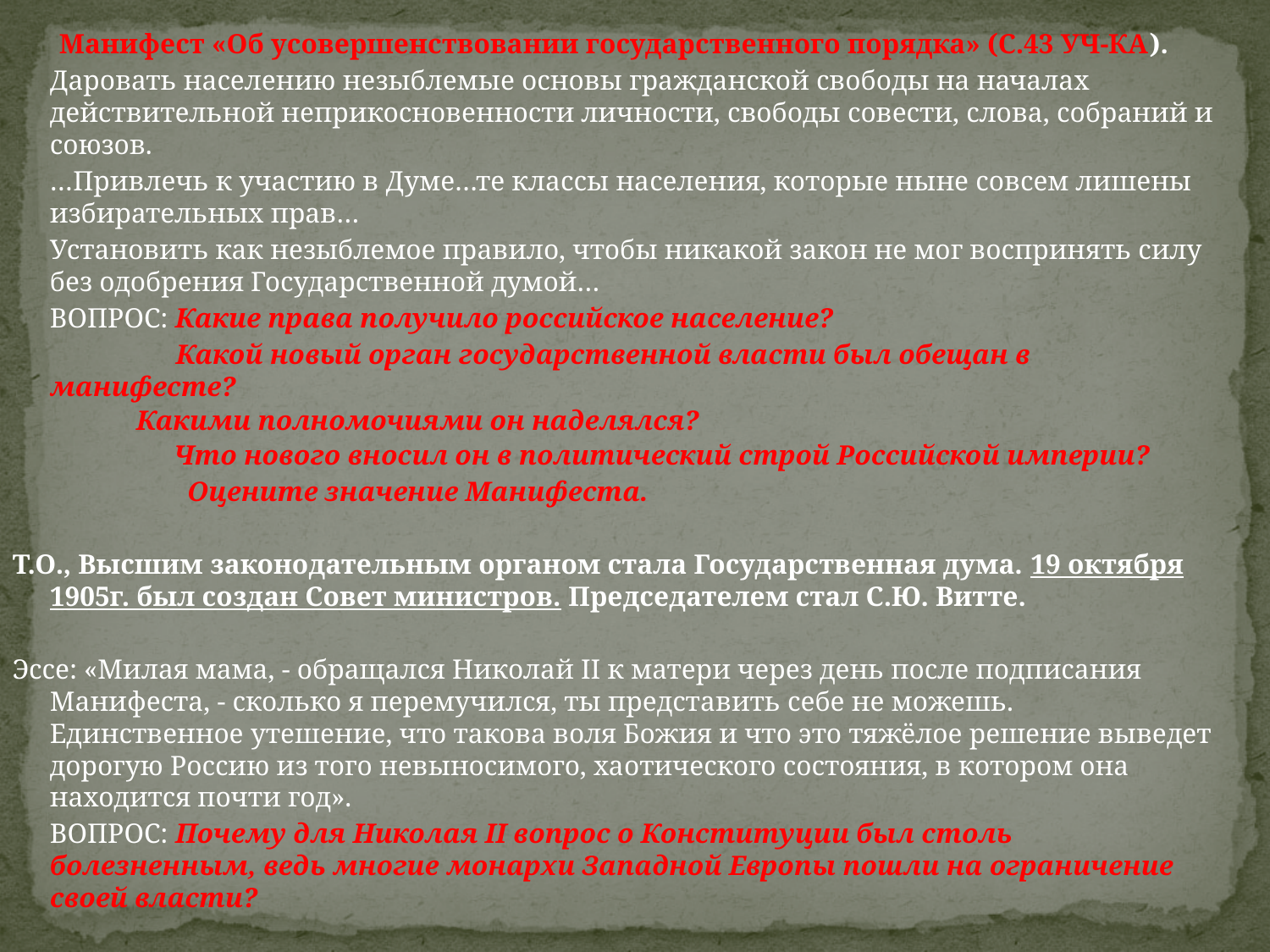

Манифест «Об усовершенствовании государственного порядка» (С.43 УЧ-КА).
	Даровать населению незыблемые основы гражданской свободы на началах действительной неприкосновенности личности, свободы совести, слова, собраний и союзов.
	…Привлечь к участию в Думе…те классы населения, которые ныне совсем лишены избирательных прав…
	Установить как незыблемое правило, чтобы никакой закон не мог воспринять силу без одобрения Государственной думой…
	ВОПРОС: Какие права получило российское население?
	                  Какой новый орган государственной власти был обещан в манифесте?
		       Какими полномочиями он наделялся?
                 Что нового вносил он в политический строй Российской империи?
                         Оцените значение Манифеста.

Т.О., Высшим законодательным органом стала Государственная дума. 19 октября 1905г. был создан Совет министров. Председателем стал С.Ю. Витте.

Эссе: «Милая мама, - обращался Николай II к матери через день после подписания Манифеста, - сколько я перемучился, ты представить себе не можешь. Единственное утешение, что такова воля Божия и что это тяжёлое решение выведет дорогую Россию из того невыносимого, хаотического состояния, в котором она находится почти год».
 	ВОПРОС: Почему для Николая II вопрос о Конституции был столь болезненным, ведь многие монархи Западной Европы пошли на ограничение своей власти?